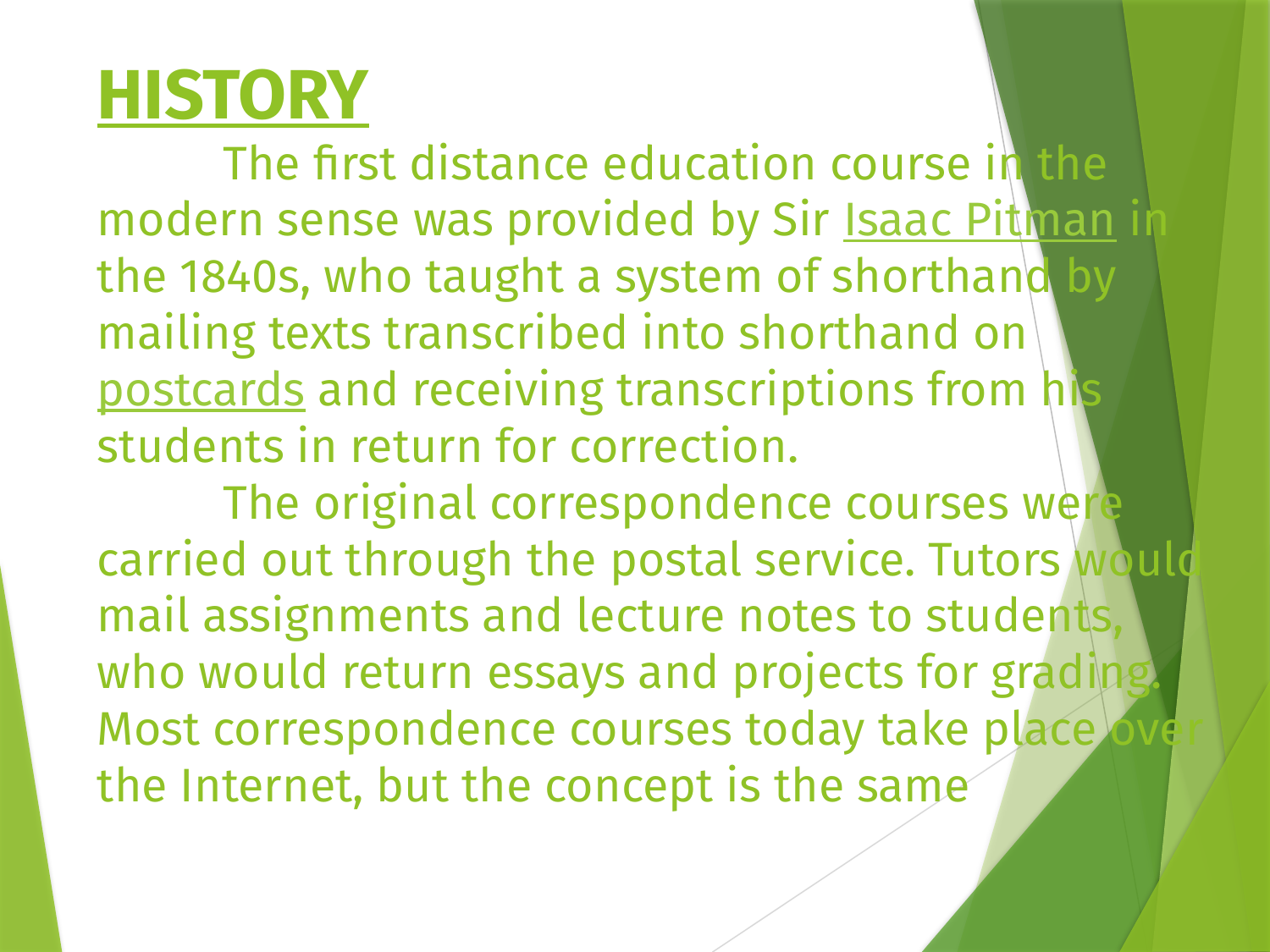

# HISTORY The first distance education course in the modern sense was provided by Sir Isaac Pitman in the 1840s, who taught a system of shorthand by mailing texts transcribed into shorthand on postcards and receiving transcriptions from his students in return for correction. The original correspondence courses were carried out through the postal service. Tutors would mail assignments and lecture notes to students, who would return essays and projects for grading. Most correspondence courses today take place over the Internet, but the concept is the same